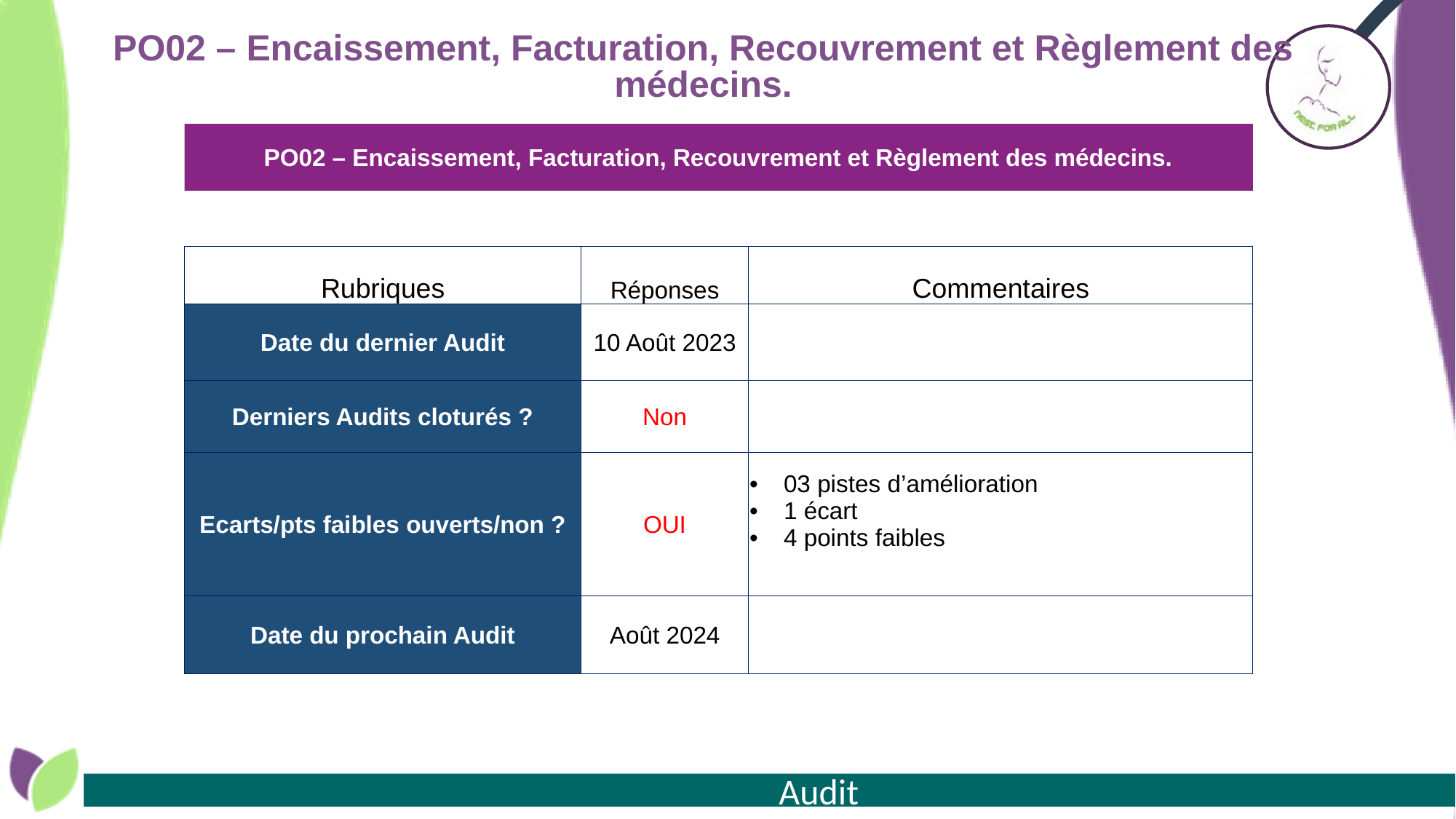

# PO02 – Encaissement, Facturation, Recouvrement et Règlement des médecins.
| PO02 – Encaissement, Facturation, Recouvrement et Règlement des médecins. |  |  |
| --- | --- | --- |
|  |  |  |
| Rubriques | Réponses | Commentaires |
| Date du dernier Audit | 10 Août 2023 |  |
| Derniers Audits cloturés ? | Non |  |
| Ecarts/pts faibles ouverts/non ? | OUI | 03 pistes d’amélioration 1 écart 4 points faibles |
| Date du prochain Audit | Août 2024 |  |
Audit